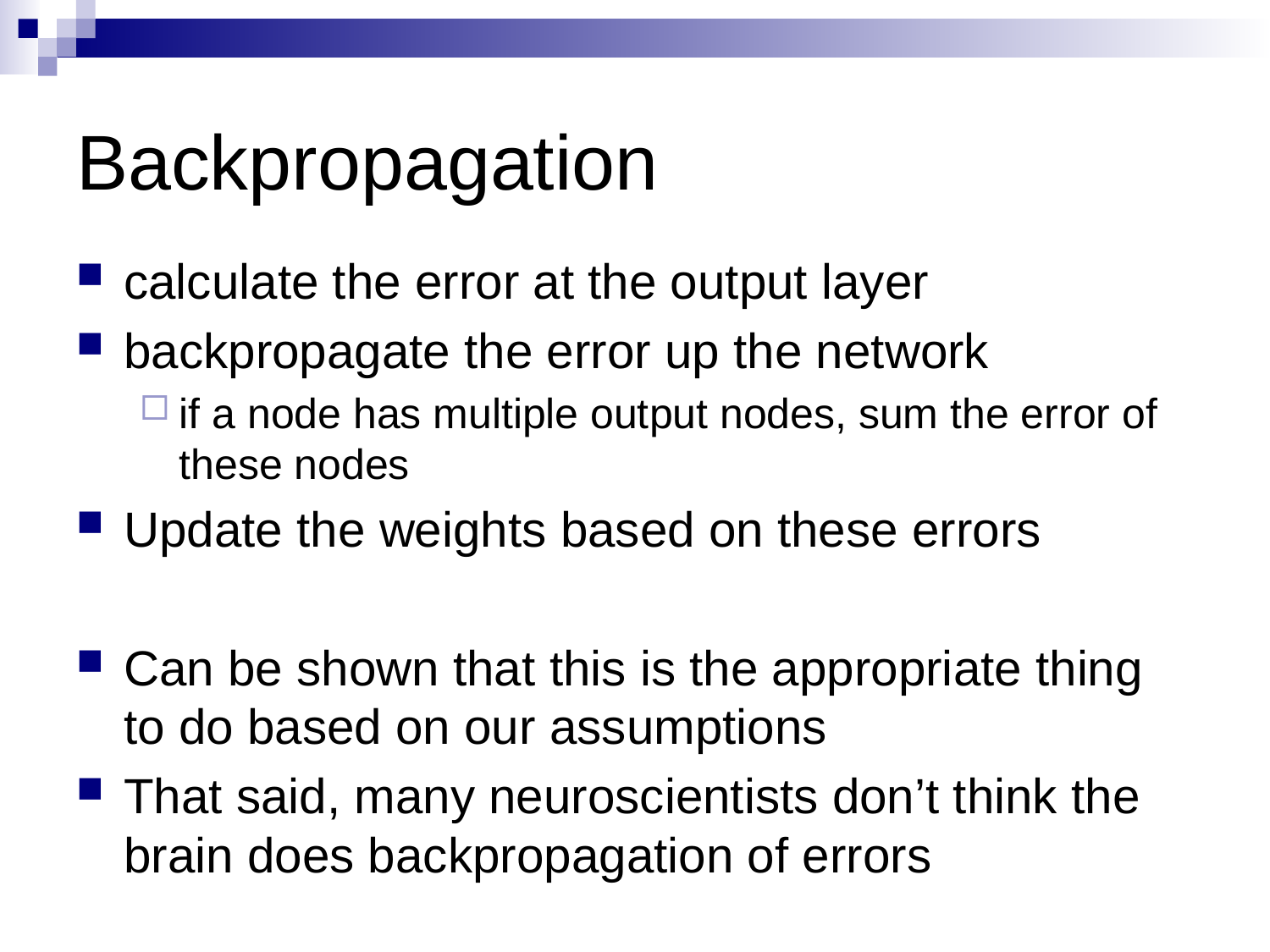

# Backpropagation
calculate the error at the output layer
backpropagate the error up the network
if a node has multiple output nodes, sum the error of these nodes
Update the weights based on these errors

Can be shown that this is the appropriate thing to do based on our assumptions
That said, many neuroscientists don’t think the brain does backpropagation of errors